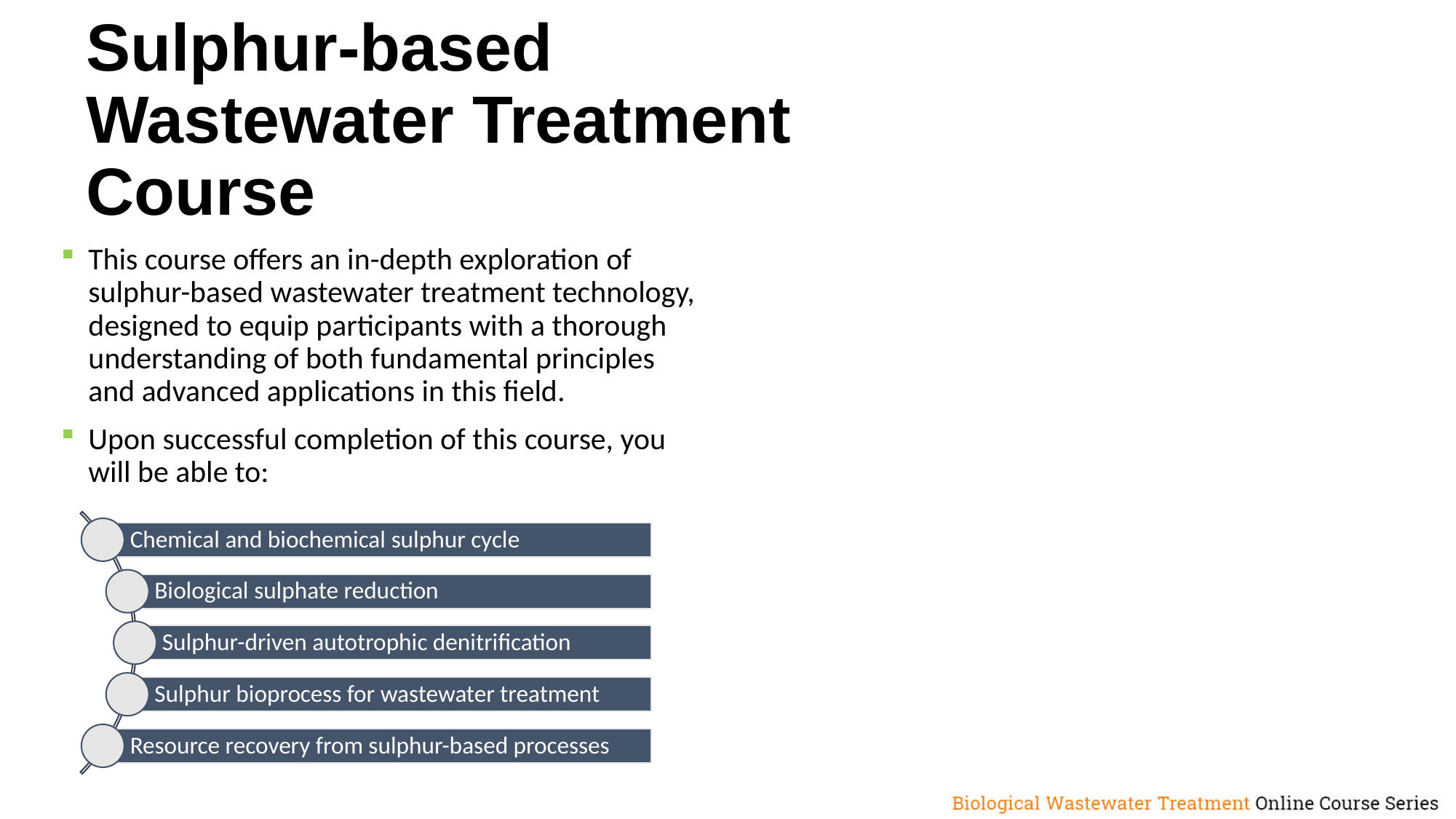

# Sulphur-based Wastewater Treatment Course
This course offers an in-depth exploration of sulphur-based wastewater treatment technology, designed to equip participants with a thorough understanding of both fundamental principles and advanced applications in this field.
Upon successful completion of this course, you will be able to:

Chemical and biochemical sulphur cycle
Biological sulphate reduction
Sulphur-driven autotrophic denitrification
Sulphur bioprocess for wastewater treatment
Resource recovery from sulphur-based processes